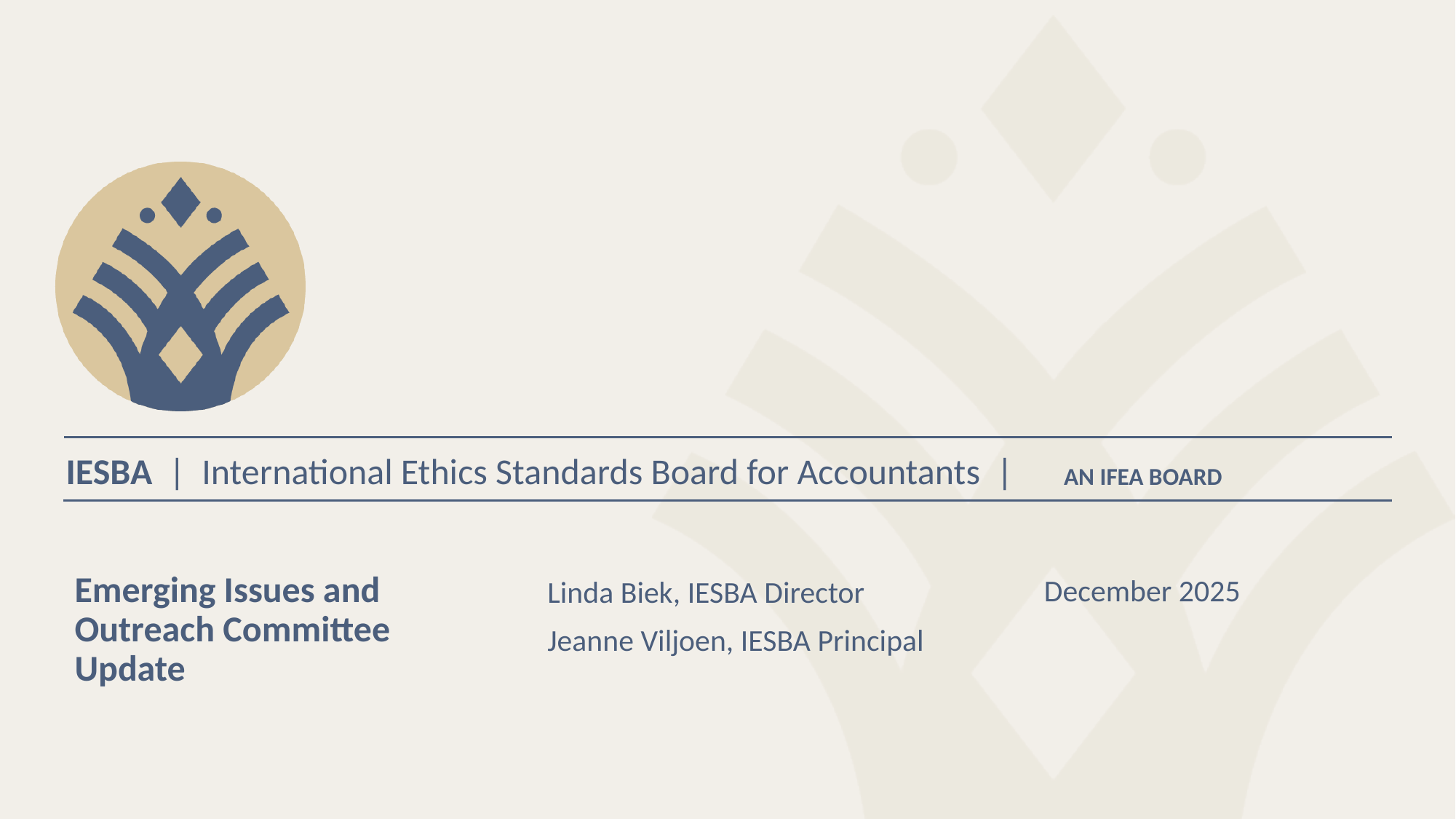

Emerging Issues and Outreach Committee Update
December 2025
Linda Biek, IESBA Director
Jeanne Viljoen, IESBA Principal